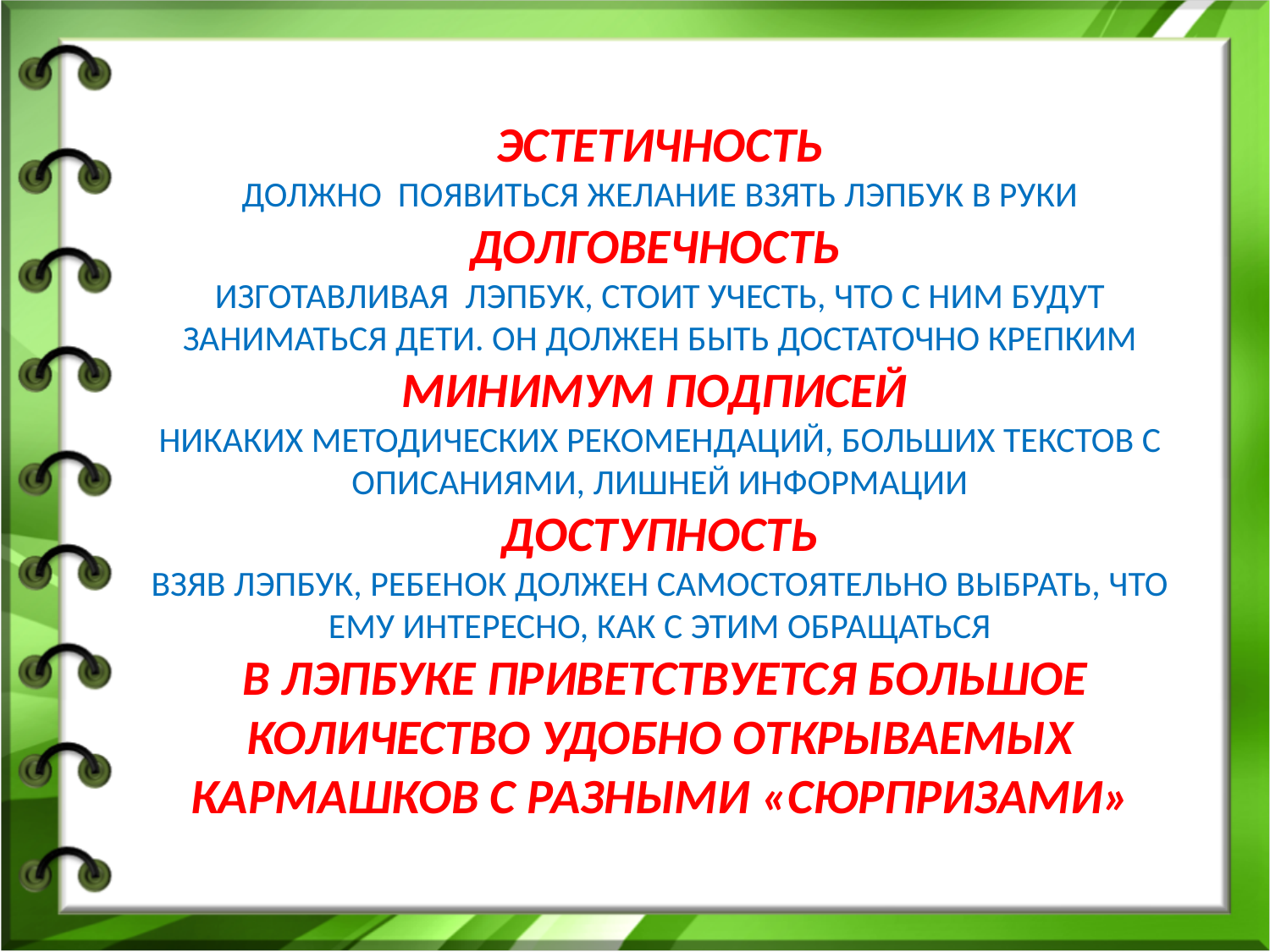

ЭСТЕТИЧНОСТЬ
ДОЛЖНО  ПОЯВИТЬСЯ ЖЕЛАНИЕ ВЗЯТЬ ЛЭПБУК В РУКИ
ДОЛГОВЕЧНОСТЬ
ИЗГОТАВЛИВАЯ  ЛЭПБУК, СТОИТ УЧЕСТЬ, ЧТО С НИМ БУДУТ ЗАНИМАТЬСЯ ДЕТИ. ОН ДОЛЖЕН БЫТЬ ДОСТАТОЧНО КРЕПКИМ
МИНИМУМ ПОДПИСЕЙ
НИКАКИХ МЕТОДИЧЕСКИХ РЕКОМЕНДАЦИЙ, БОЛЬШИХ ТЕКСТОВ С ОПИСАНИЯМИ, ЛИШНЕЙ ИНФОРМАЦИИ
 ДОСТУПНОСТЬ
ВЗЯВ ЛЭПБУК, РЕБЕНОК ДОЛЖЕН САМОСТОЯТЕЛЬНО ВЫБРАТЬ, ЧТО ЕМУ ИНТЕРЕСНО, КАК С ЭТИМ ОБРАЩАТЬСЯ
 В ЛЭПБУКЕ ПРИВЕТСТВУЕТСЯ БОЛЬШОЕ КОЛИЧЕСТВО УДОБНО ОТКРЫВАЕМЫХ КАРМАШКОВ С РАЗНЫМИ «СЮРПРИЗАМИ»